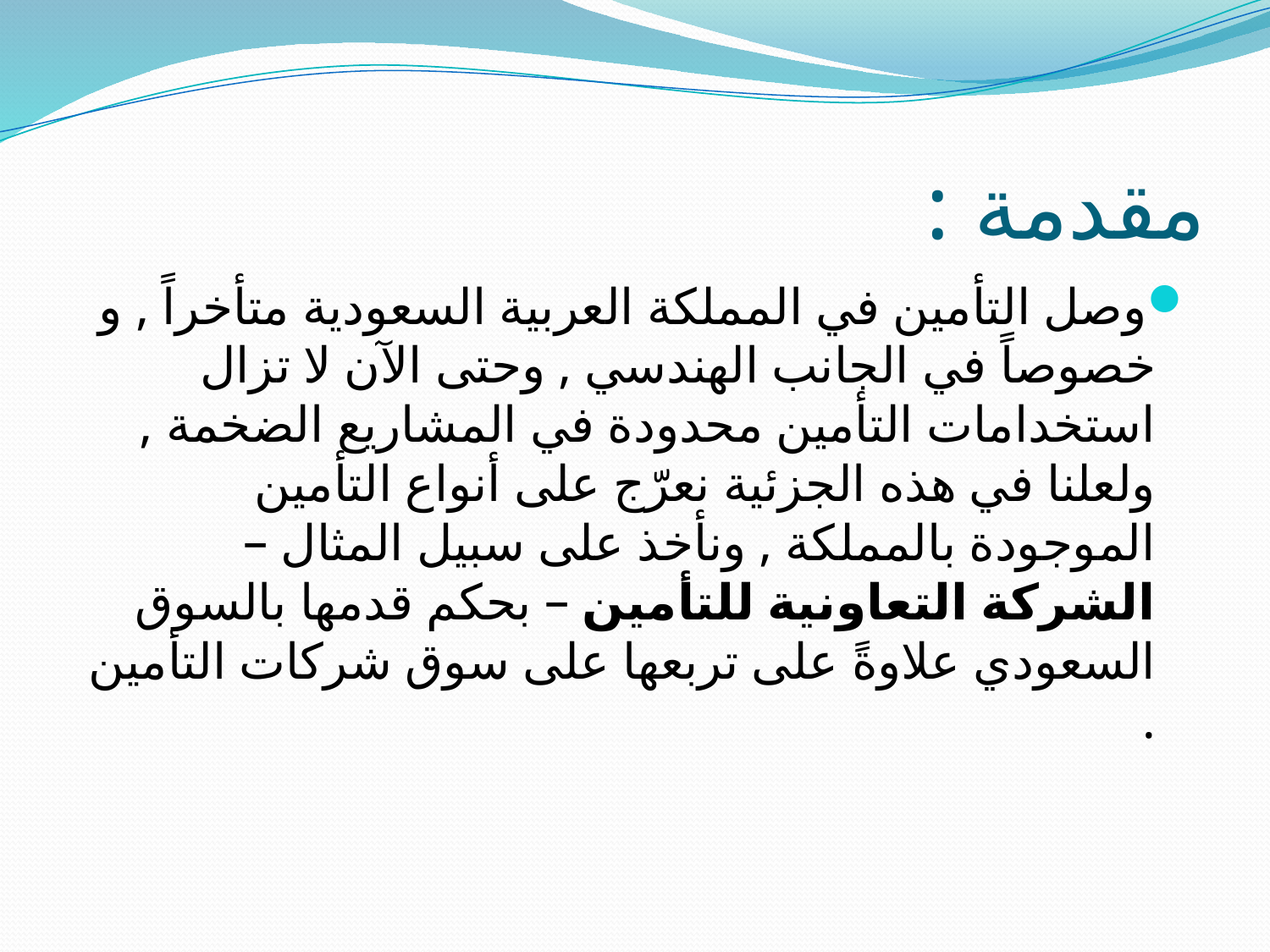

# مقدمة :
وصل التأمين في المملكة العربية السعودية متأخراً , و خصوصاً في الجانب الهندسي , وحتى الآن لا تزال استخدامات التأمين محدودة في المشاريع الضخمة , ولعلنا في هذه الجزئية نعرّج على أنواع التأمين الموجودة بالمملكة , ونأخذ على سبيل المثال – الشركة التعاونية للتأمين – بحكم قدمها بالسوق السعودي علاوةً على تربعها على سوق شركات التأمين .